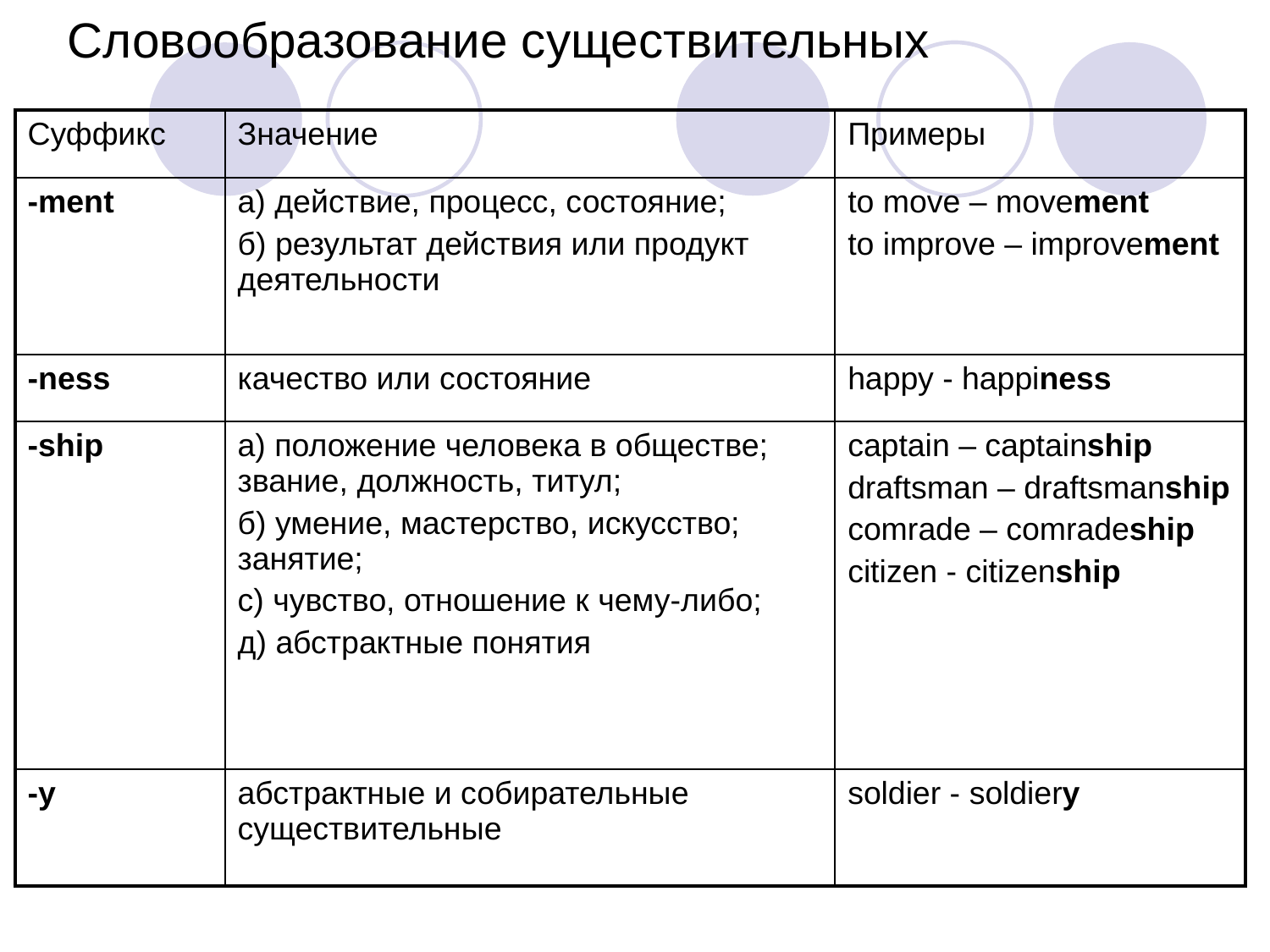

# Словообразование существительных
| Суффикс | Значение | Примеры |
| --- | --- | --- |
| -ment | a) действие, процесс, состояние; б) результат действия или продукт деятельности | to move – movement to improve – improvement |
| -ness | качество или состояние | hарру - happiness |
| -ship | а) положение человека в обществе; звание, должность, титул; б) умение, мастерство, искусство; занятие; с) чувство, отношение к чему-либо; д) абстрактные понятия | captain – captainship draftsman – draftsmanship comrade – comradeship citizen - citizenship |
| -y | абстрактные и собирательные существительные | soldier - soldiery |